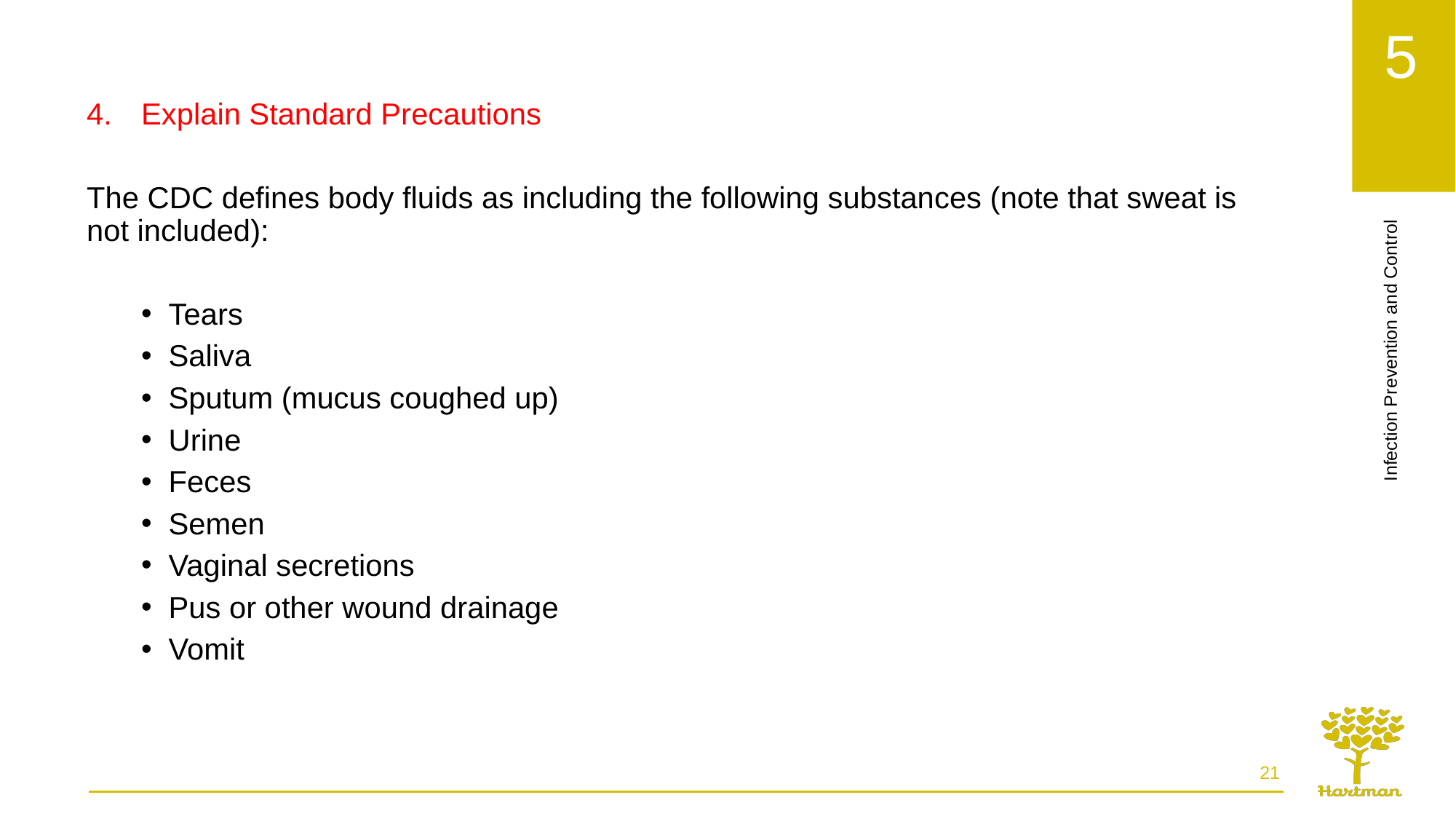

Explain Standard Precautions

The CDC defines body fluids as including the following substances (note that sweat is not included):

Tears
Saliva
Sputum (mucus coughed up)
Urine
Feces
Semen
Vaginal secretions
Pus or other wound drainage
Vomit

21